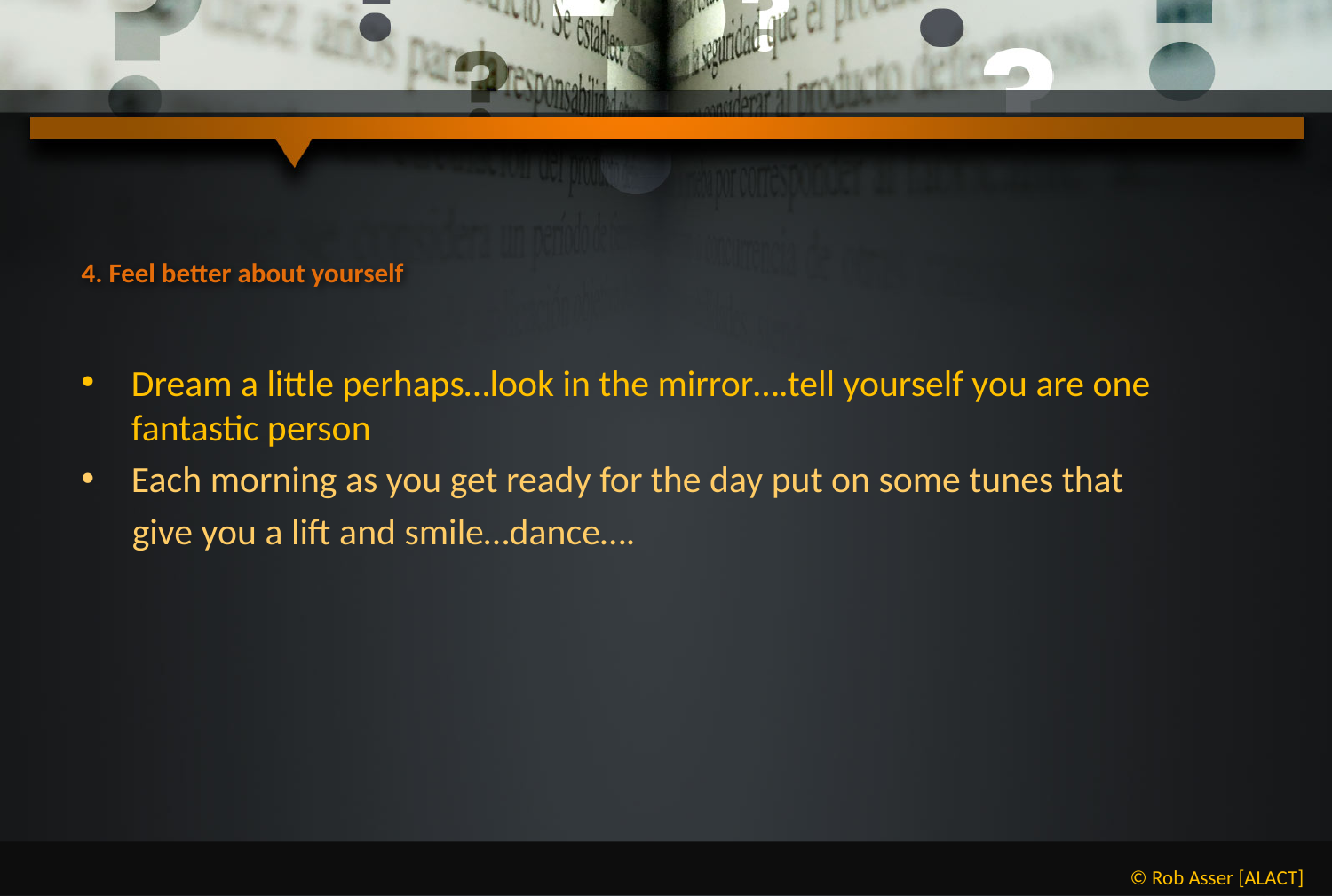

# 4. Feel better about yourself

Dream a little perhaps…look in the mirror….tell yourself you are one fantastic person
Each morning as you get ready for the day put on some tunes that
      give you a lift and smile…dance….

© Rob Asser [ALACT]